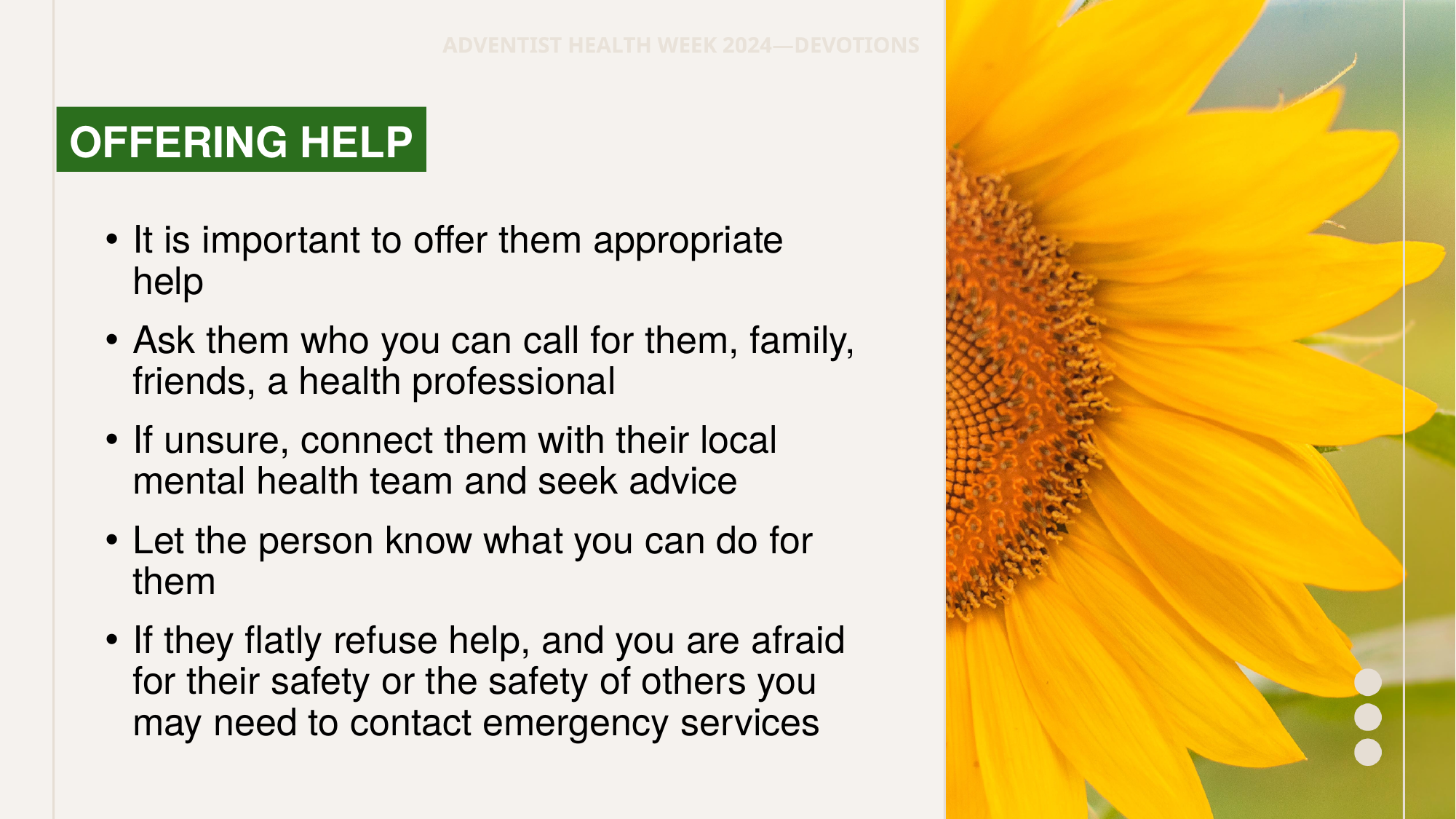

OFFERING HELP
It is important to offer them appropriate help
Ask them who you can call for them, family, friends, a health professional
If unsure, connect them with their local mental health team and seek advice
Let the person know what you can do for them
If they flatly refuse help, and you are afraid for their safety or the safety of others you may need to contact emergency services